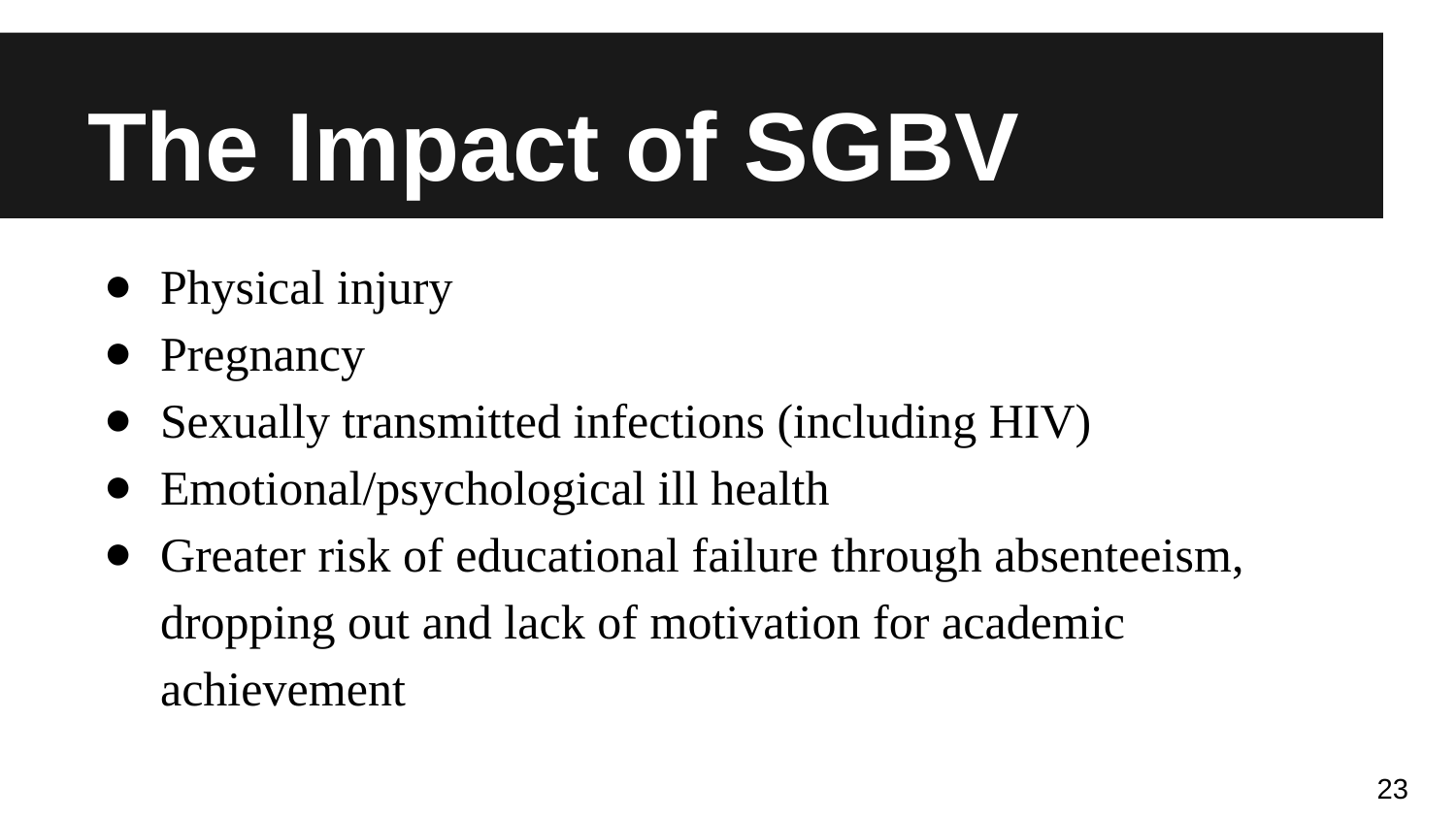

# The Impact of SGBV
Physical injury
Pregnancy
Sexually transmitted infections (including HIV)
Emotional/psychological ill health
Greater risk of educational failure through absenteeism, dropping out and lack of motivation for academic achievement

23